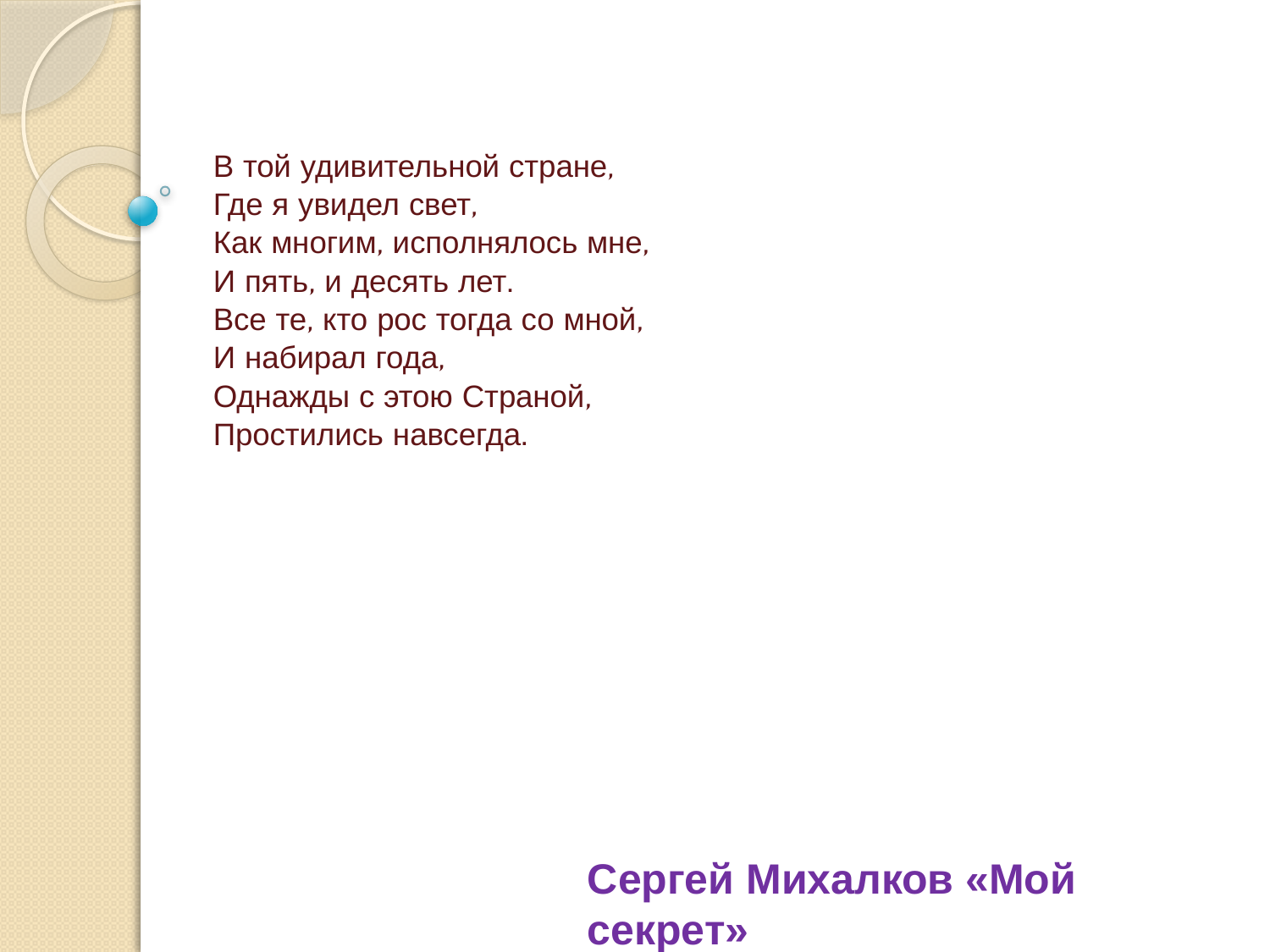

#
В той удивительной стране,
Где я увидел свет,
Как многим, исполнялось мне,
И пять, и десять лет.
Все те, кто рос тогда со мной,
И набирал года,
Однажды с этою Страной,
Простились навсегда.

Сергей Михалков «Мой секрет»